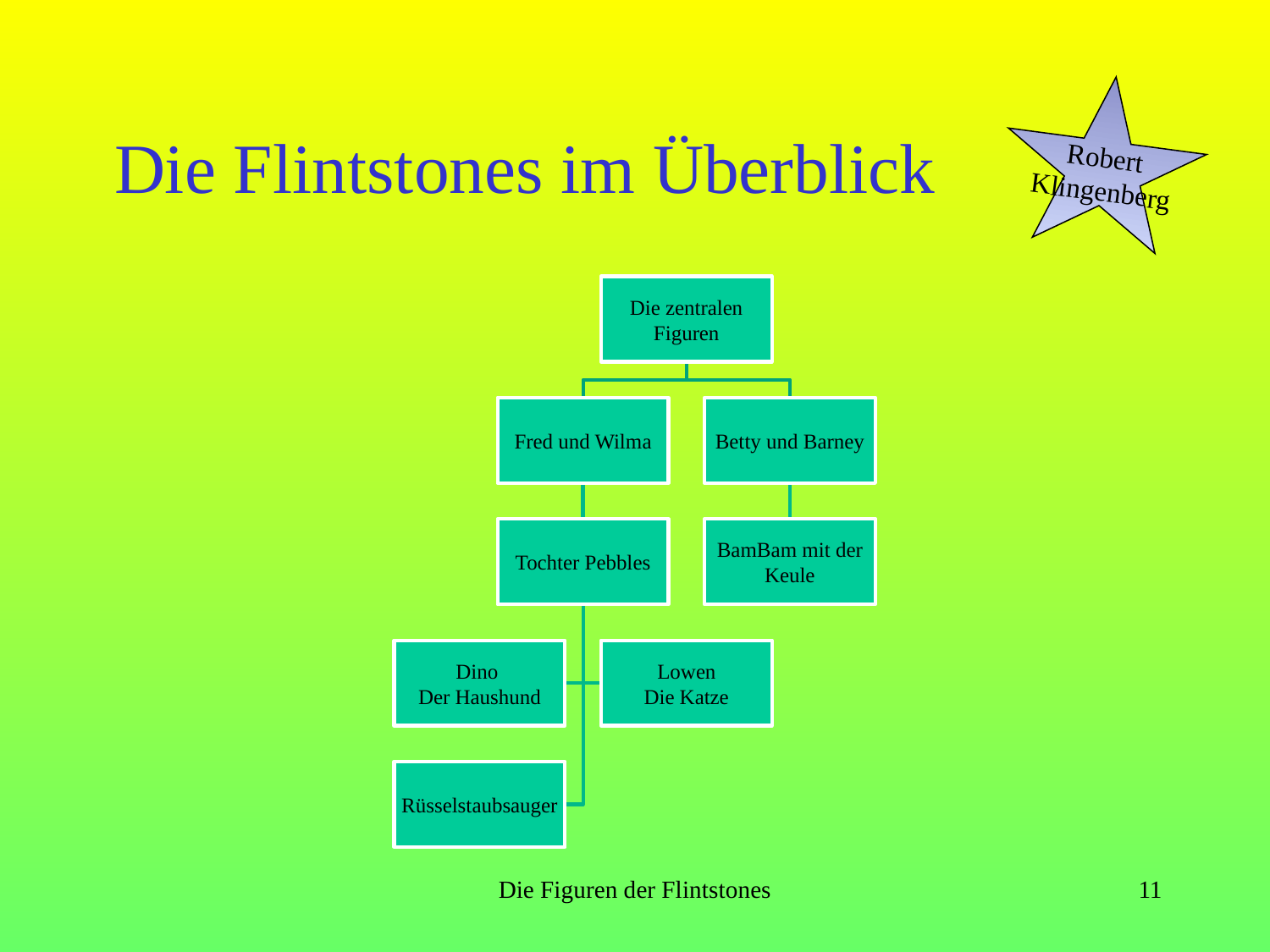

# Die Flintstones im Überblick
Die zentralen Figuren
Fred und Wilma
Tochter Pebbles
Dino
Der Haushund
Lowen
Die Katze
Rüsselstaubsauger
Betty und Barney
BamBam mit der Keule
Die Figuren der Flintstones
11